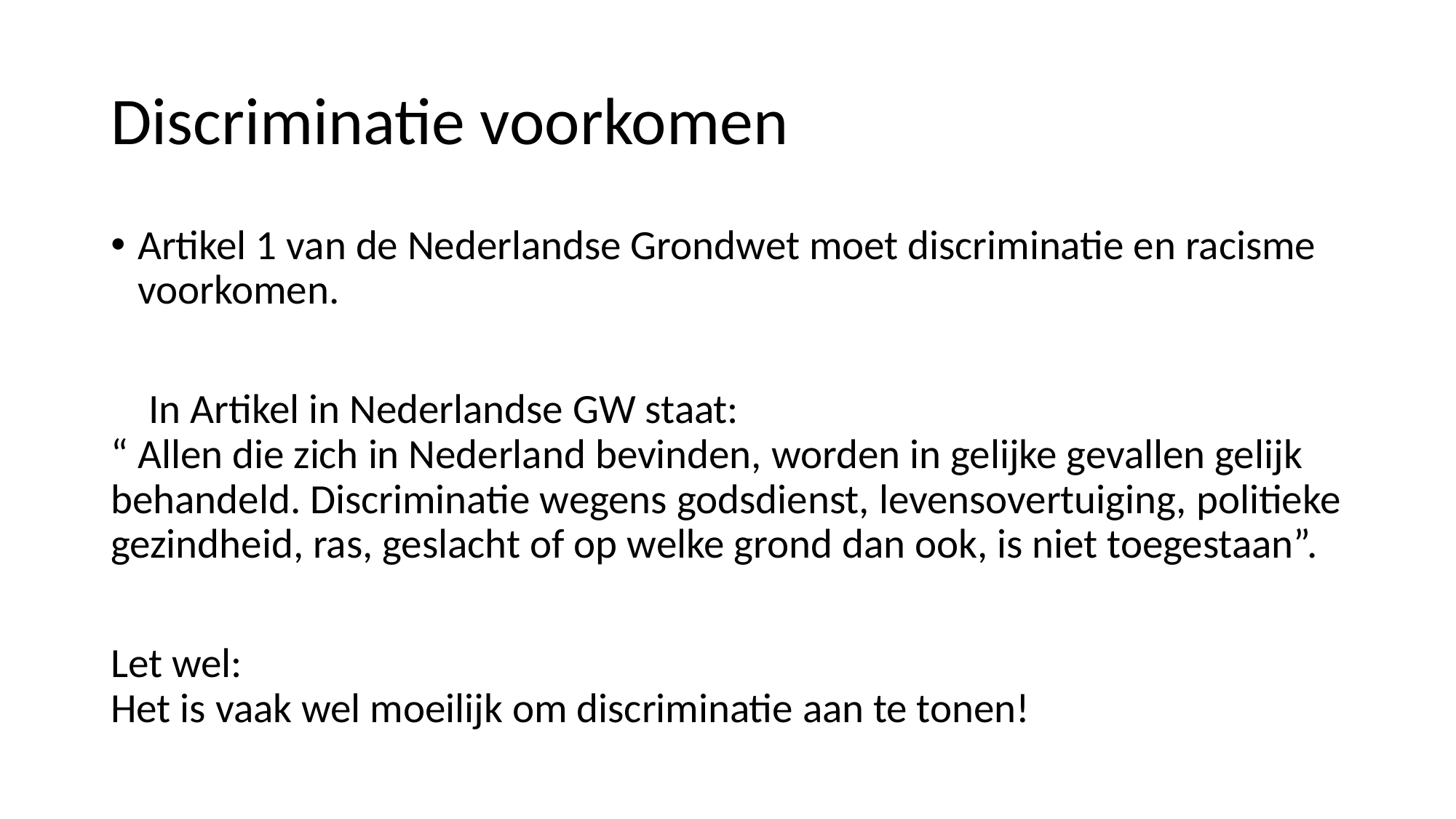

# Discriminatie voorkomen
Artikel 1 van de Nederlandse Grondwet moet discriminatie en racisme voorkomen.

    In Artikel in Nederlandse GW staat:
“ Allen die zich in Nederland bevinden, worden in gelijke gevallen gelijk behandeld. Discriminatie wegens godsdienst, levensovertuiging, politieke gezindheid, ras, geslacht of op welke grond dan ook, is niet toegestaan”.

Let wel:
Het is vaak wel moeilijk om discriminatie aan te tonen!